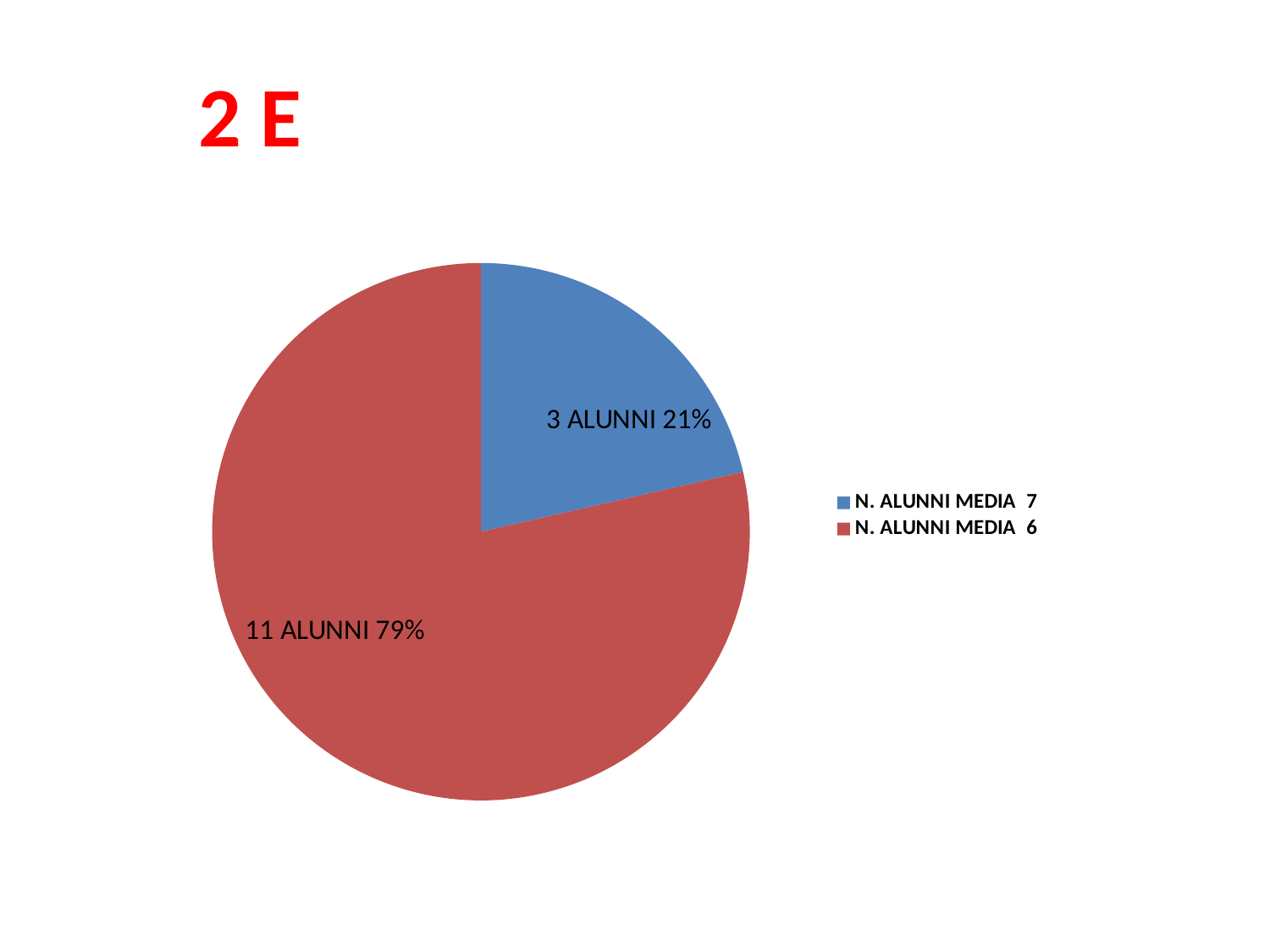

2 E

### Chart

| Category |  |
|---|---|
| N. ALUNNI MEDIA  7 | 3.0 |
| N. ALUNNI MEDIA  6 | 11.0 |